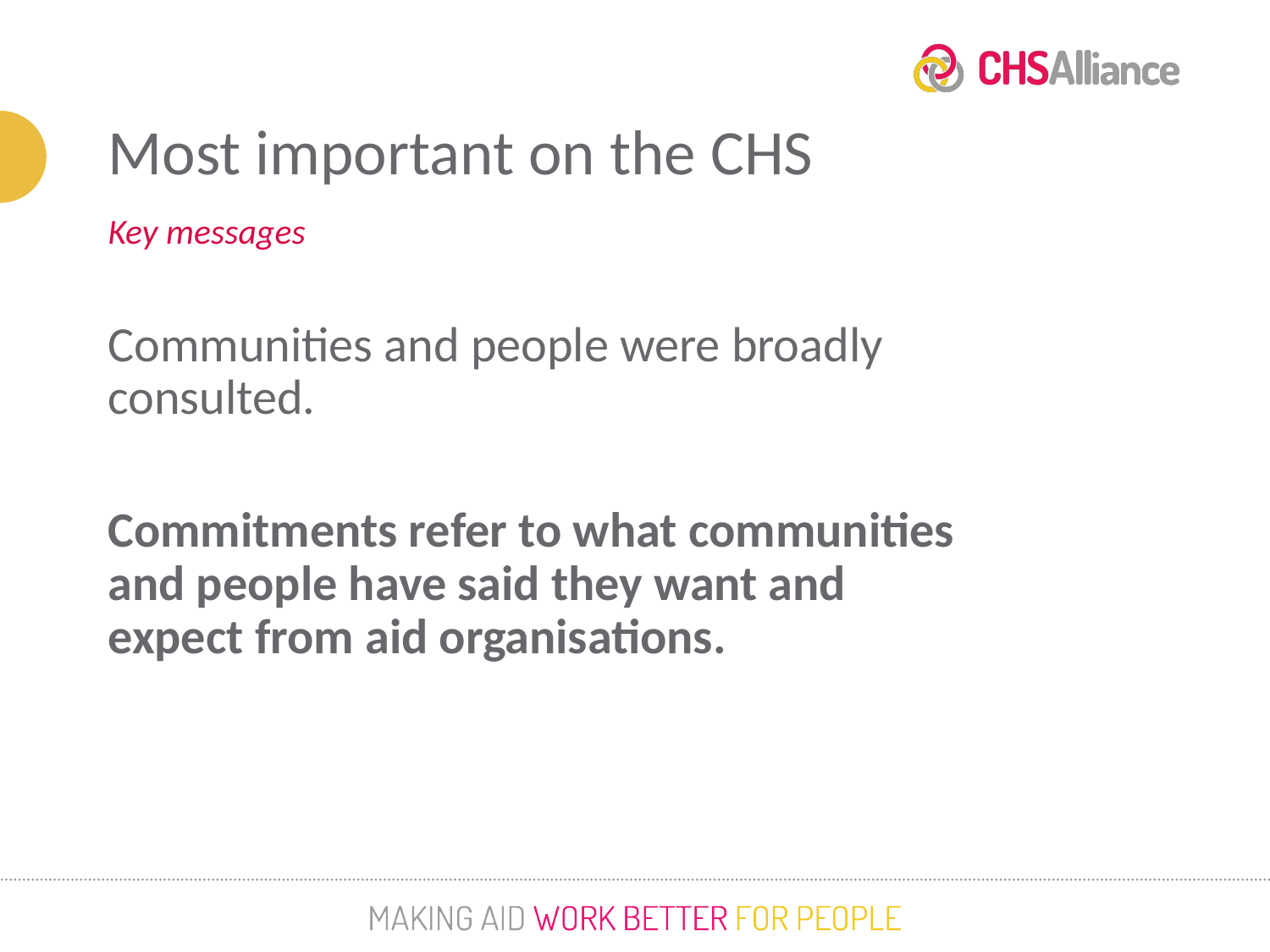

Most important on the CHS

Key messages
Communities and people were broadly consulted.

Commitments refer to what communities and people have said they want and expect from aid organisations.